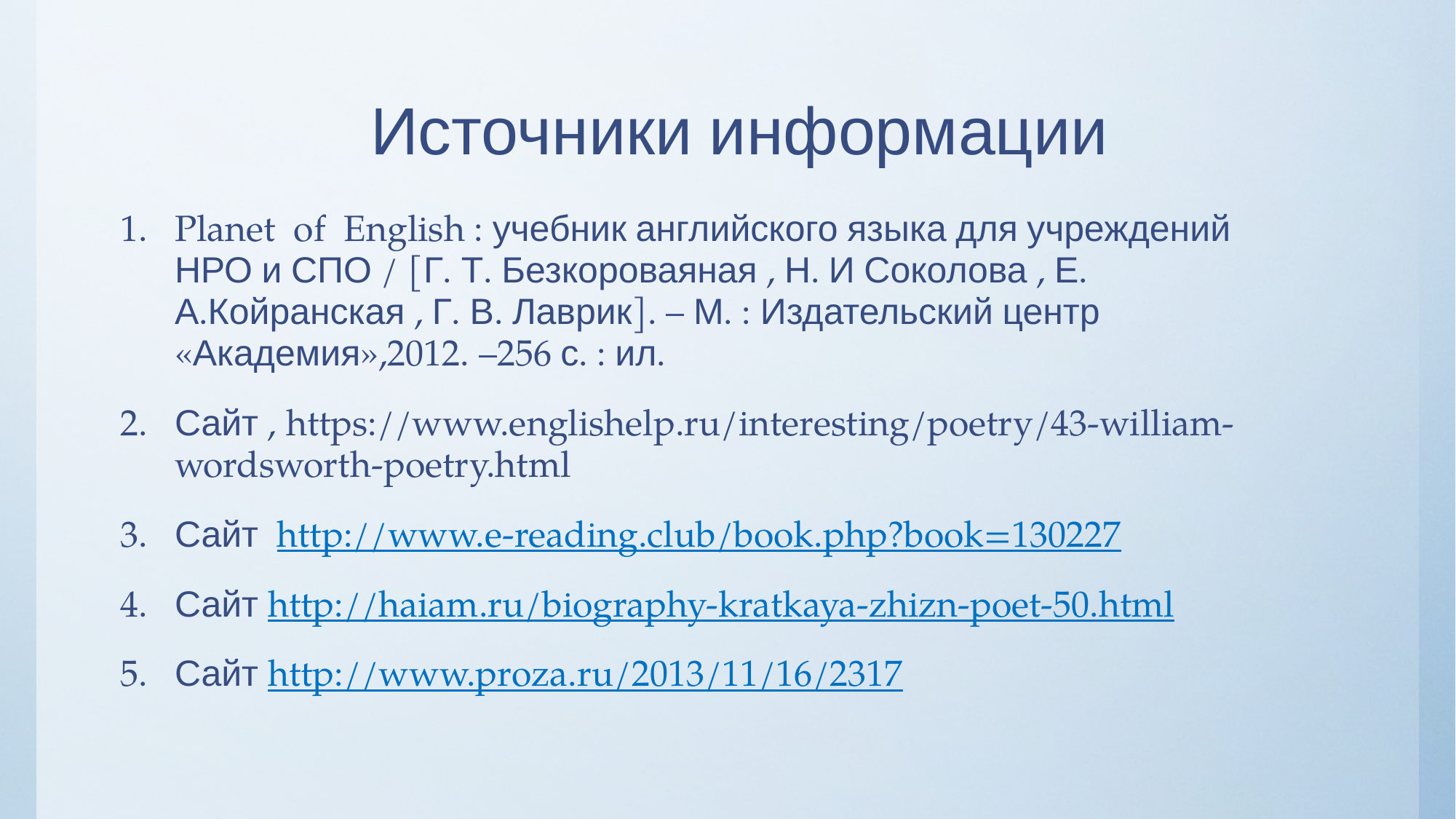

# Источники информации
Planet  of  English : учебник английского языка для учреждений НРО и СПО / [Г. Т. Безкороваяная , Н. И Соколова , Е. А.Койранская , Г. В. Лаврик]. – М. : Издательский центр  «Академия»,2012. –256 с. : ил.
Сайт , https://www.englishelp.ru/interesting/poetry/43-william-wordsworth-poetry.html
Сайт  http://www.e-reading.club/book.php?book=130227
Сайт http://haiam.ru/biography-kratkaya-zhizn-poet-50.html
Сайт http://www.proza.ru/2013/11/16/2317